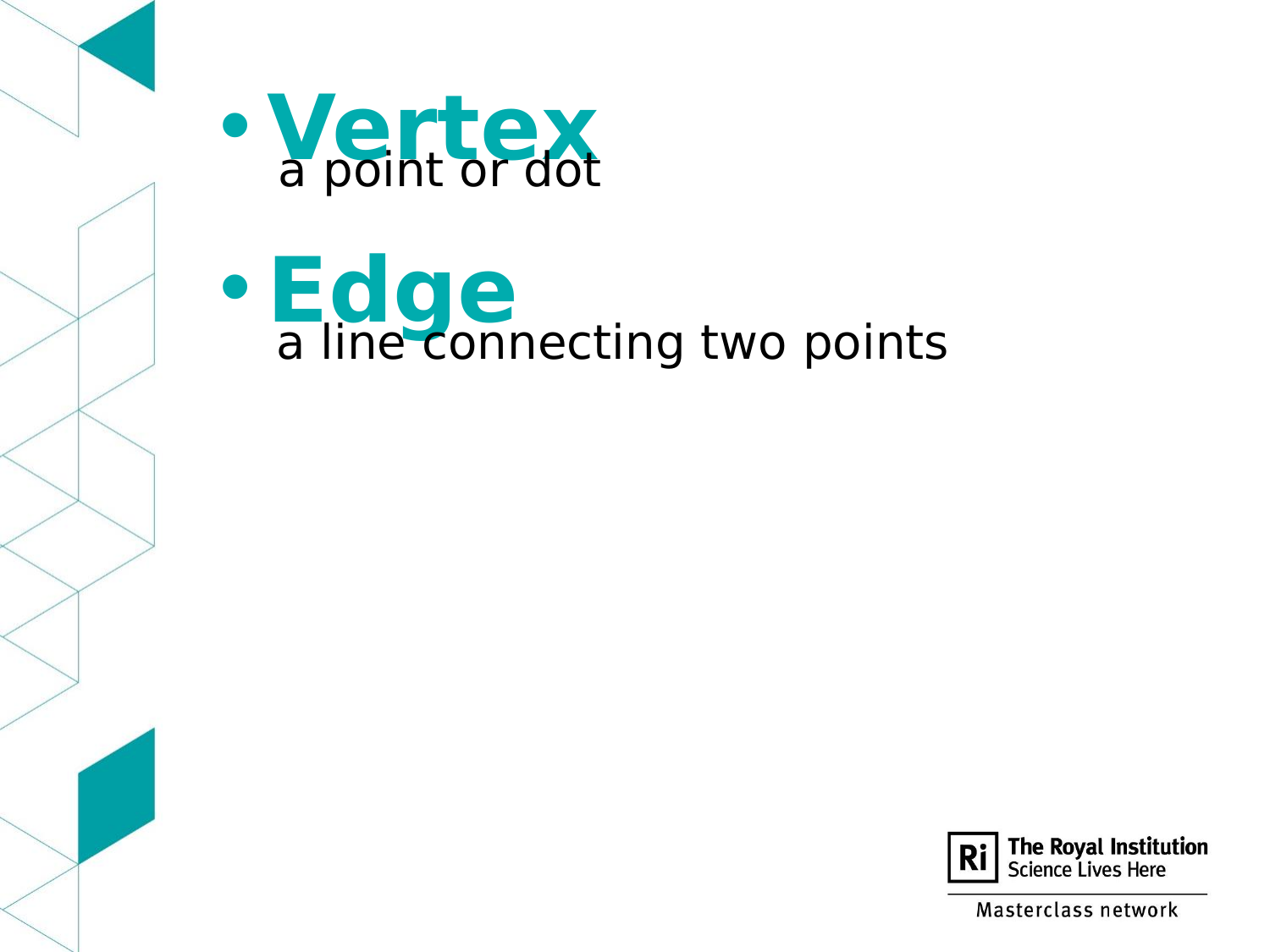

Vertex
Edge
a point or dot
a line connecting two points